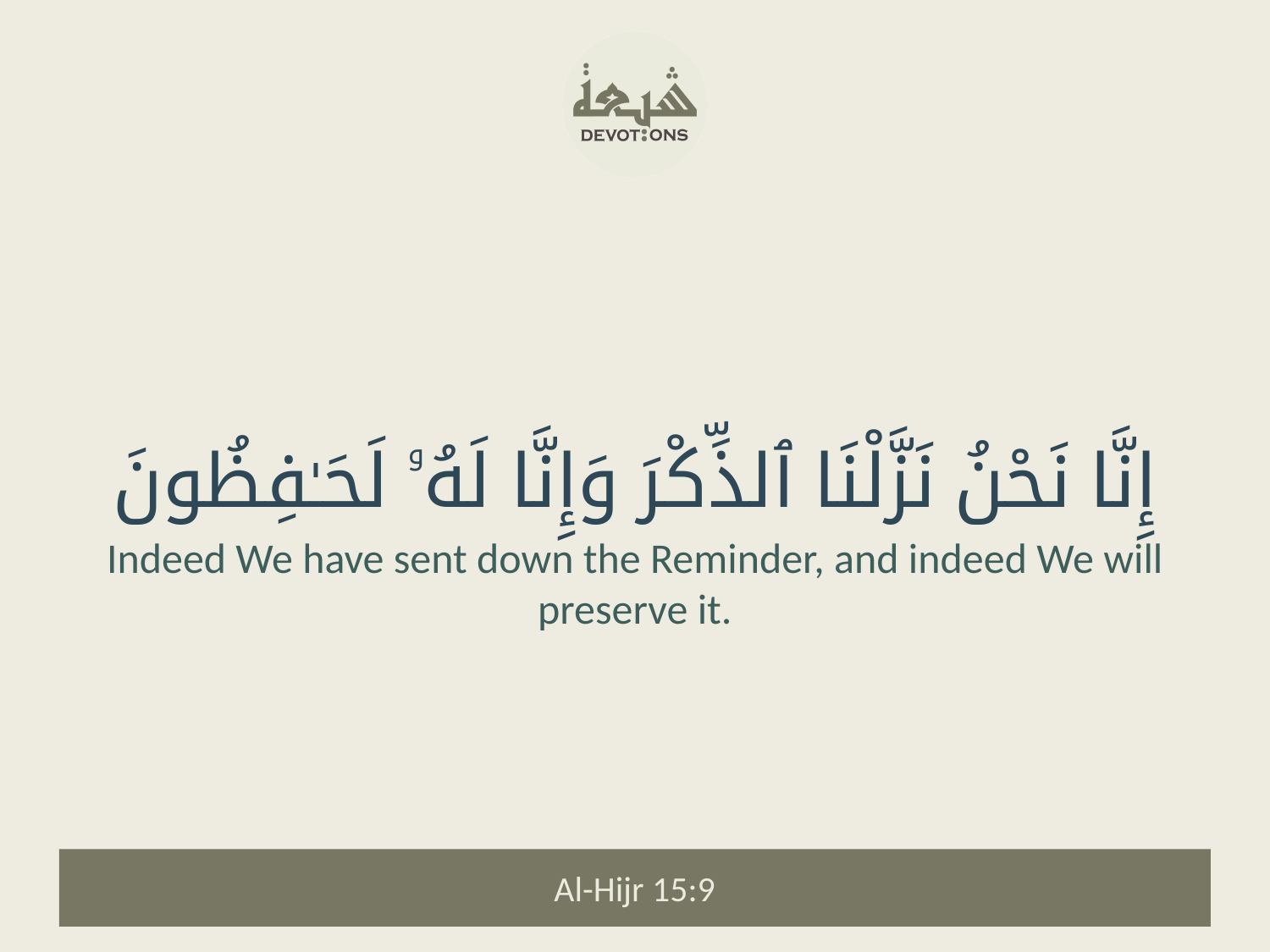

إِنَّا نَحْنُ نَزَّلْنَا ٱلذِّكْرَ وَإِنَّا لَهُۥ لَحَـٰفِظُونَ
Indeed We have sent down the Reminder, and indeed We will preserve it.
Al-Hijr 15:9